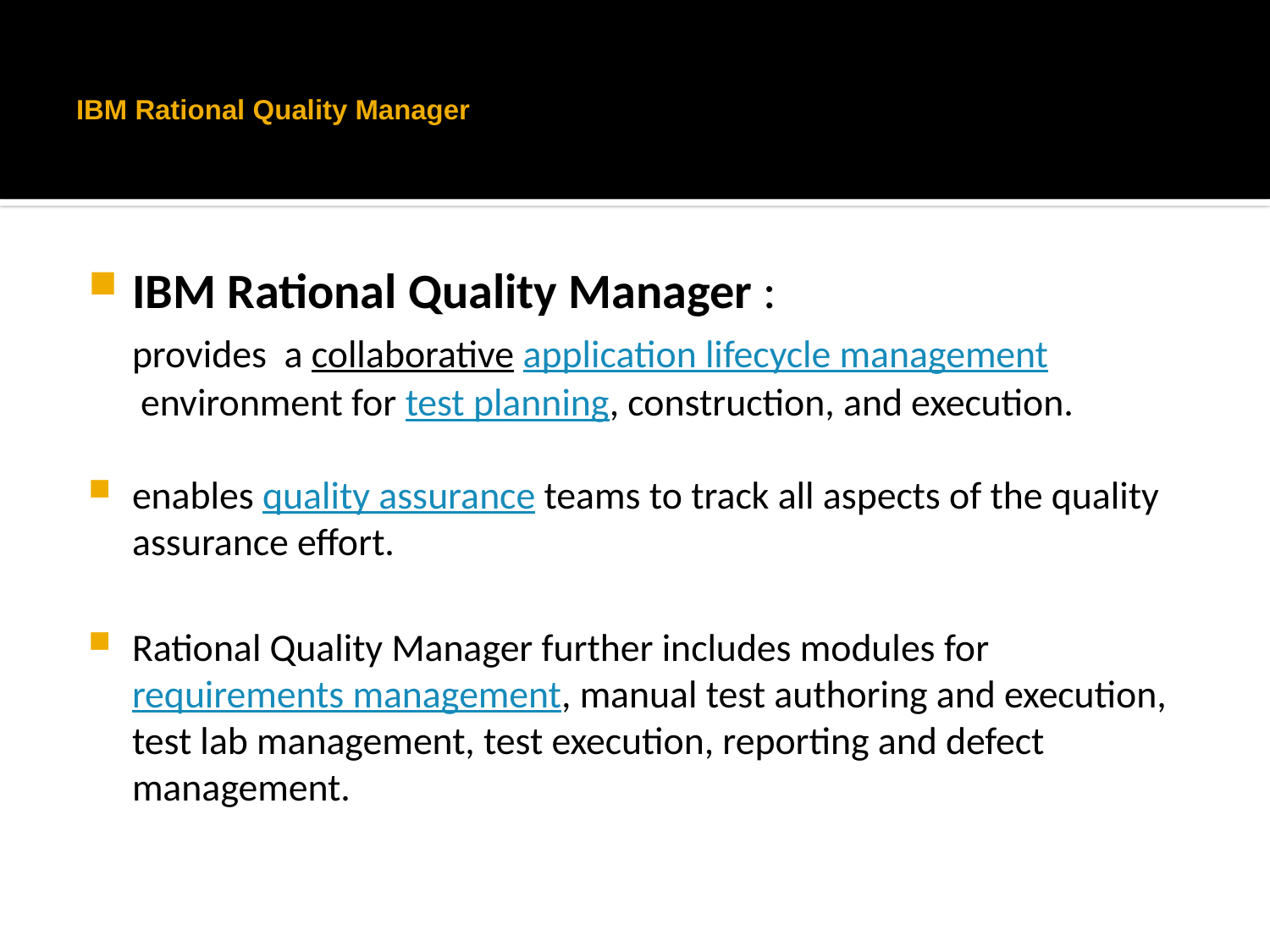

# IBM Rational Quality Manager
IBM Rational Quality Manager :
	provides  a collaborative application lifecycle management environment for test planning, construction, and execution.

enables quality assurance teams to track all aspects of the quality assurance effort.

Rational Quality Manager further includes modules for requirements management, manual test authoring and execution, test lab management, test execution, reporting and defect management.